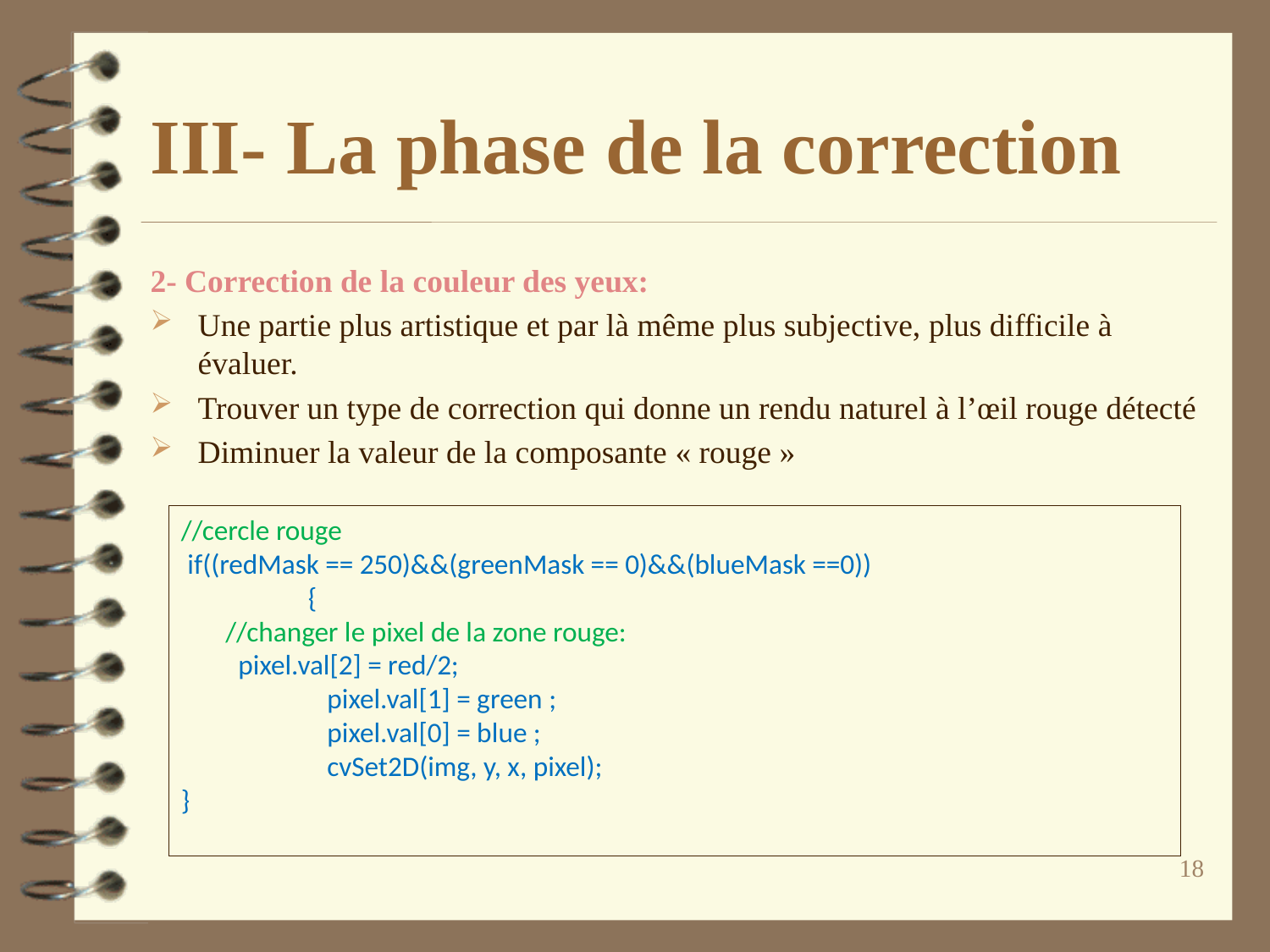

# III- La phase de la correction
2- Correction de la couleur des yeux:
Une partie plus artistique et par là même plus subjective, plus difficile à évaluer.
Trouver un type de correction qui donne un rendu naturel à l’œil rouge détecté
Diminuer la valeur de la composante « rouge »
//cercle rouge
 if((redMask == 250)&&(greenMask == 0)&&(blueMask ==0))
	{
       //changer le pixel de la zone rouge:
         pixel.val[2] = red/2;
	   pixel.val[1] = green ;
	   pixel.val[0] = blue ;
	   cvSet2D(img, y, x, pixel);
}

18